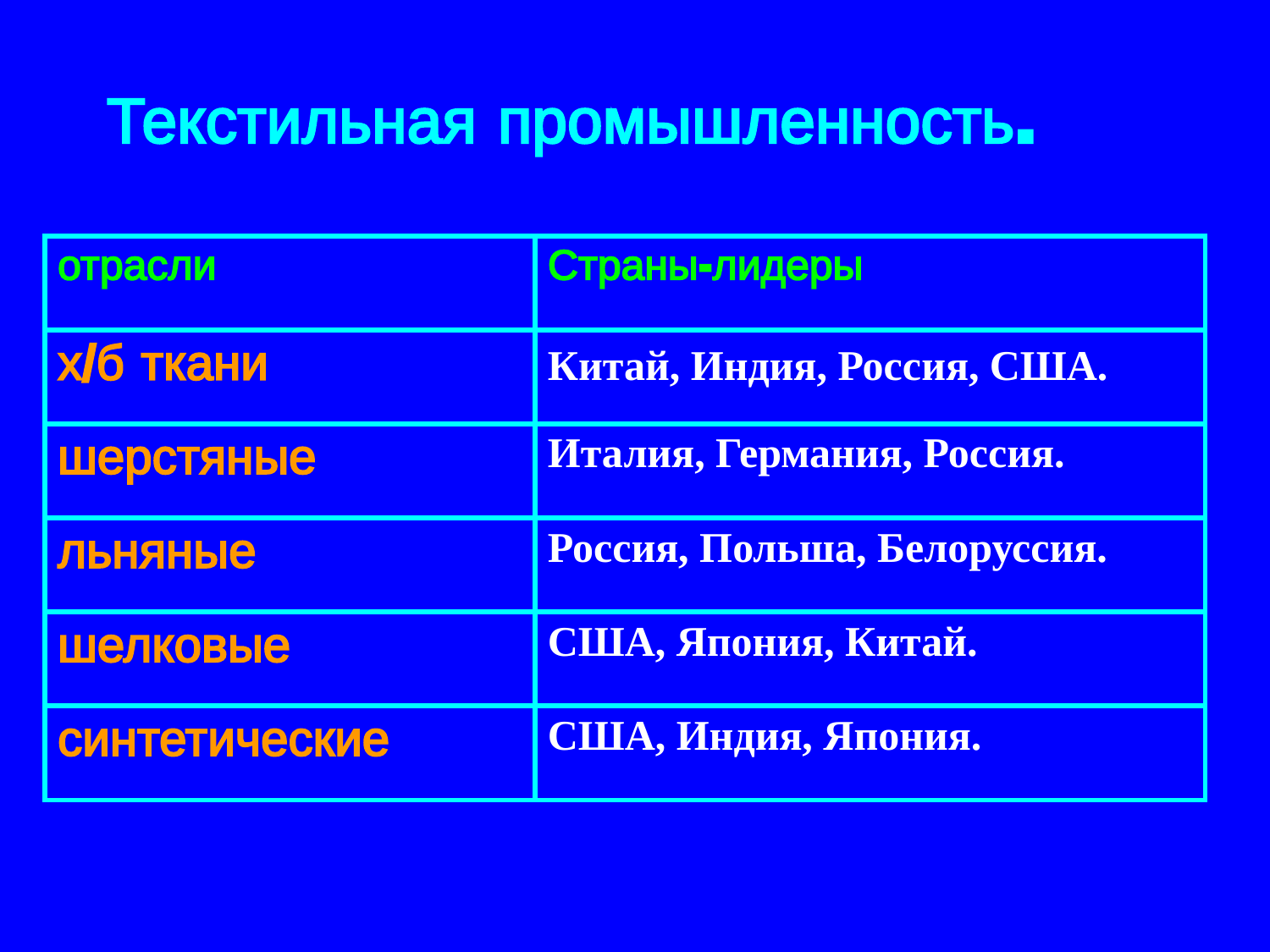

Текстильная промышленность.
| отрасли | Страны-лидеры |
| --- | --- |
| х/б ткани | Китай, Индия, Россия, США. |
| шерстяные | Италия, Германия, Россия. |
| льняные | Россия, Польша, Белоруссия. |
| шелковые | США, Япония, Китай. |
| синтетические | США, Индия, Япония. |